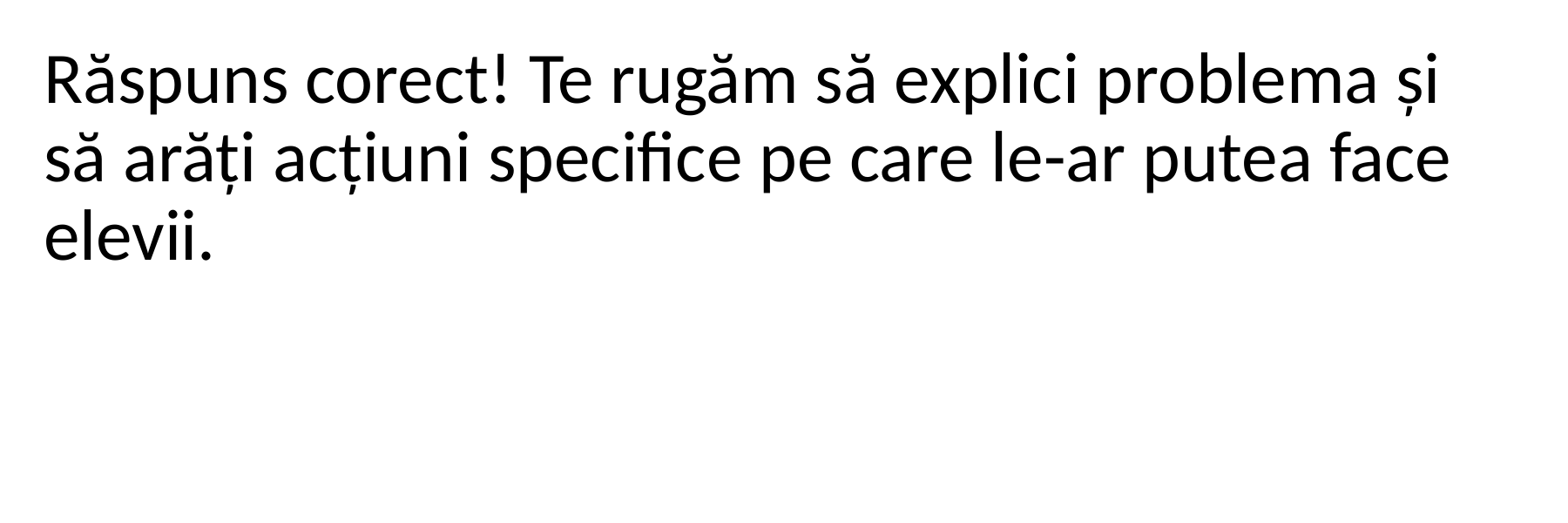

Răspuns corect! Te rugăm să explici problema și să arăți acțiuni specifice pe care le-ar putea face elevii.